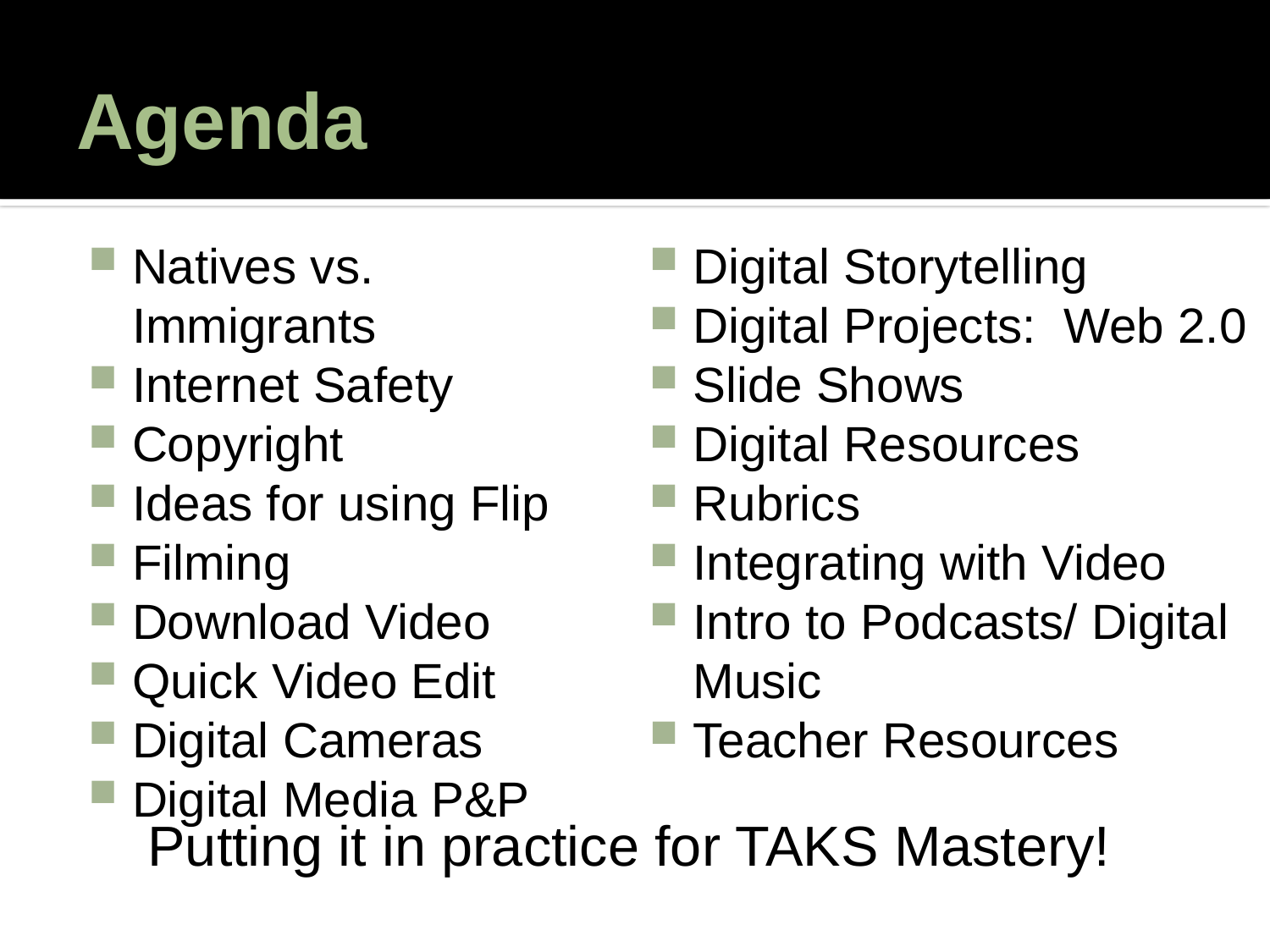

# Agenda
Natives vs. Immigrants
Internet Safety
Copyright
Ideas for using Flip
Filming
Download Video
Quick Video Edit
Digital Cameras
Digital Media P&P

Digital Storytelling
Digital Projects:  Web 2.0
Slide Shows
Digital Resources
Rubrics
Integrating with Video
Intro to Podcasts/ Digital Music
Teacher Resources
Putting it in practice for TAKS Mastery!